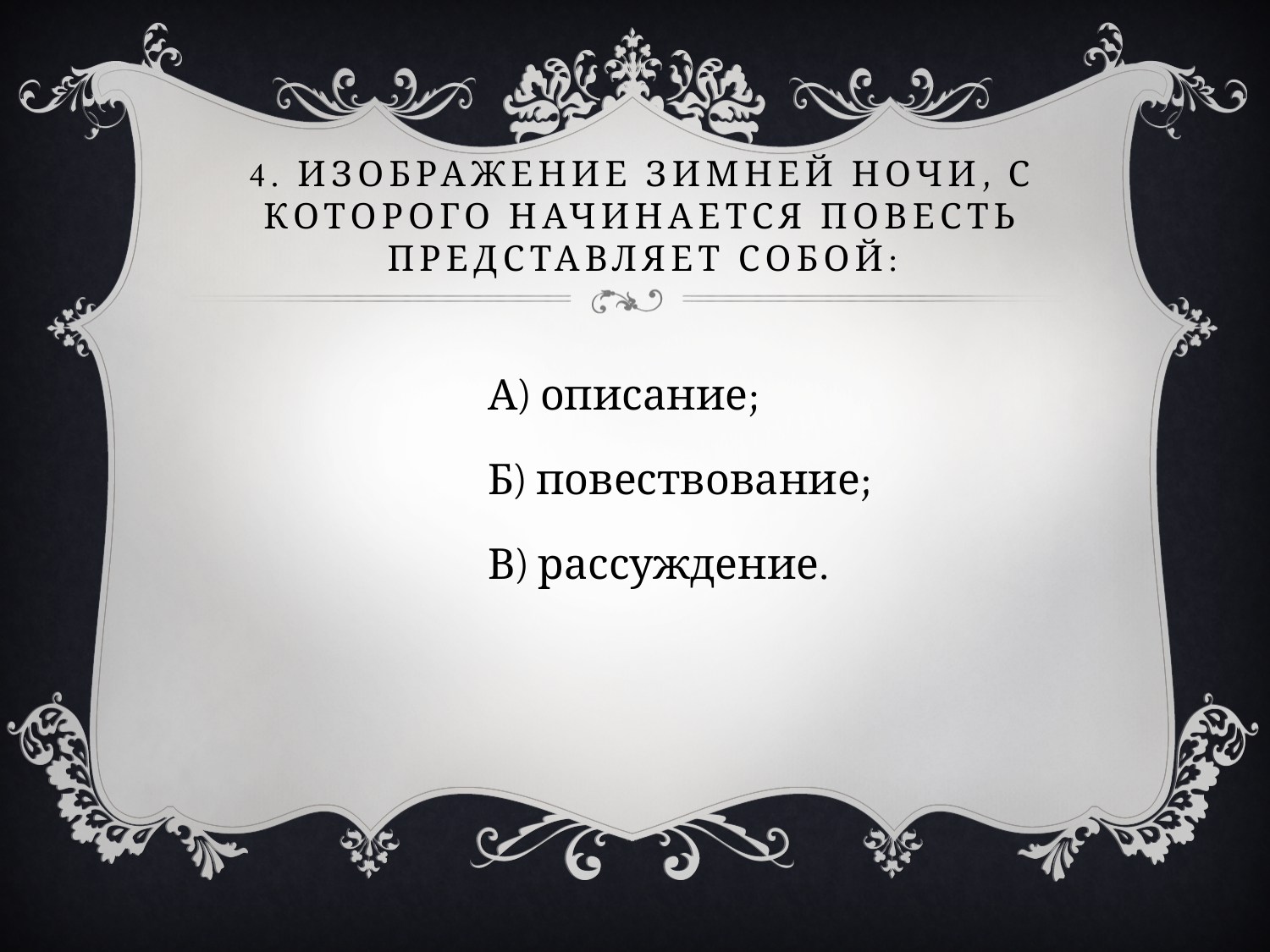

# 4. Изображение зимней ночи, с которого начинается повесть представляет собой:
А) описание;
Б) повествование;
В) рассуждение.